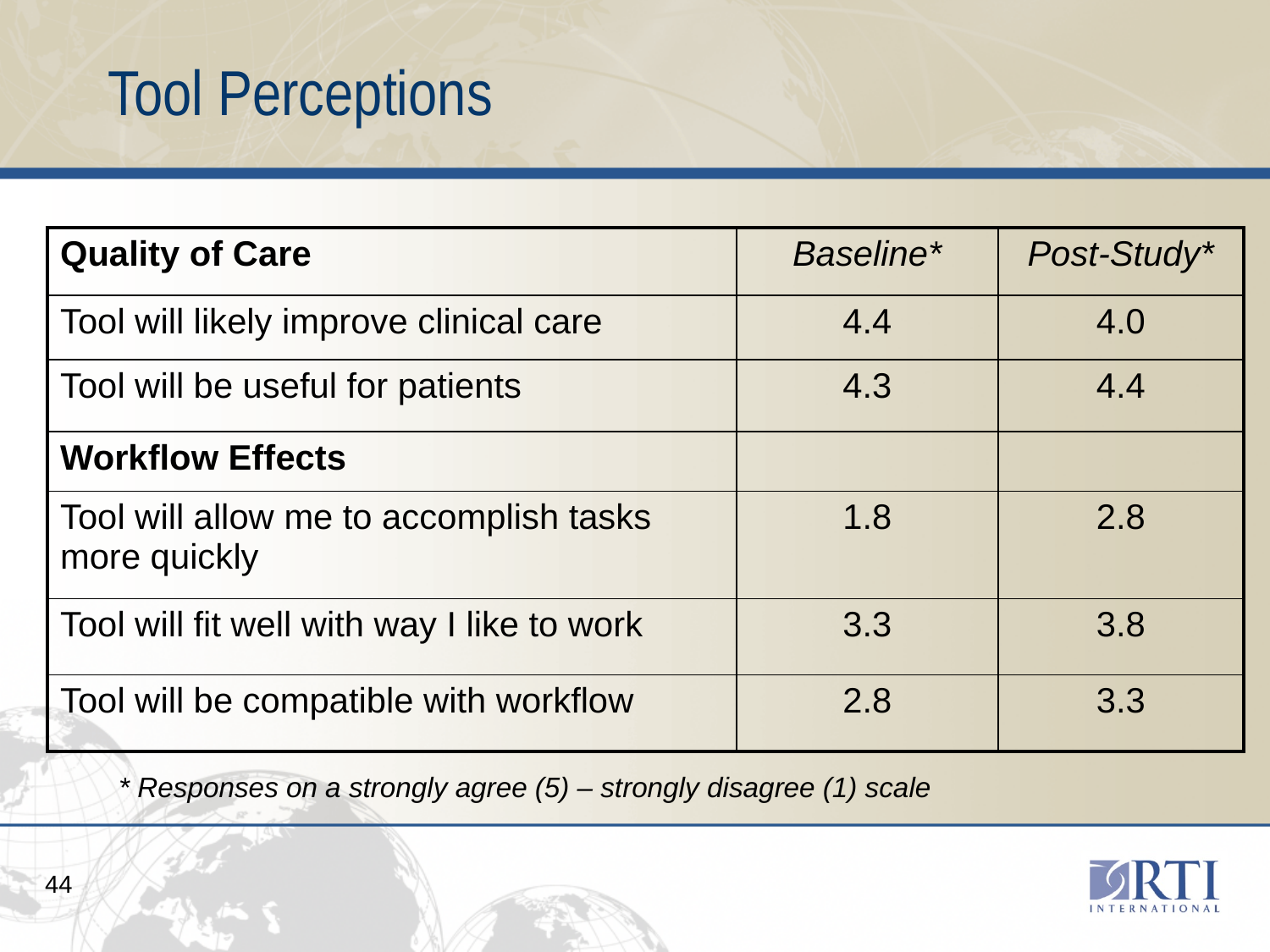

# Tool Perceptions
| Quality of Care | Baseline\* | Post-Study\* |
| --- | --- | --- |
| Tool will likely improve clinical care | 4.4 | 4.0 |
| Tool will be useful for patients | 4.3 | 4.4 |
| Workflow Effects |  |  |
| Tool will allow me to accomplish tasks more quickly | 1.8 | 2.8 |
| Tool will fit well with way I like to work | 3.3 | 3.8 |
| Tool will be compatible with workflow | 2.8 | 3.3 |
* Responses on a strongly agree (5) – strongly disagree (1) scale

44